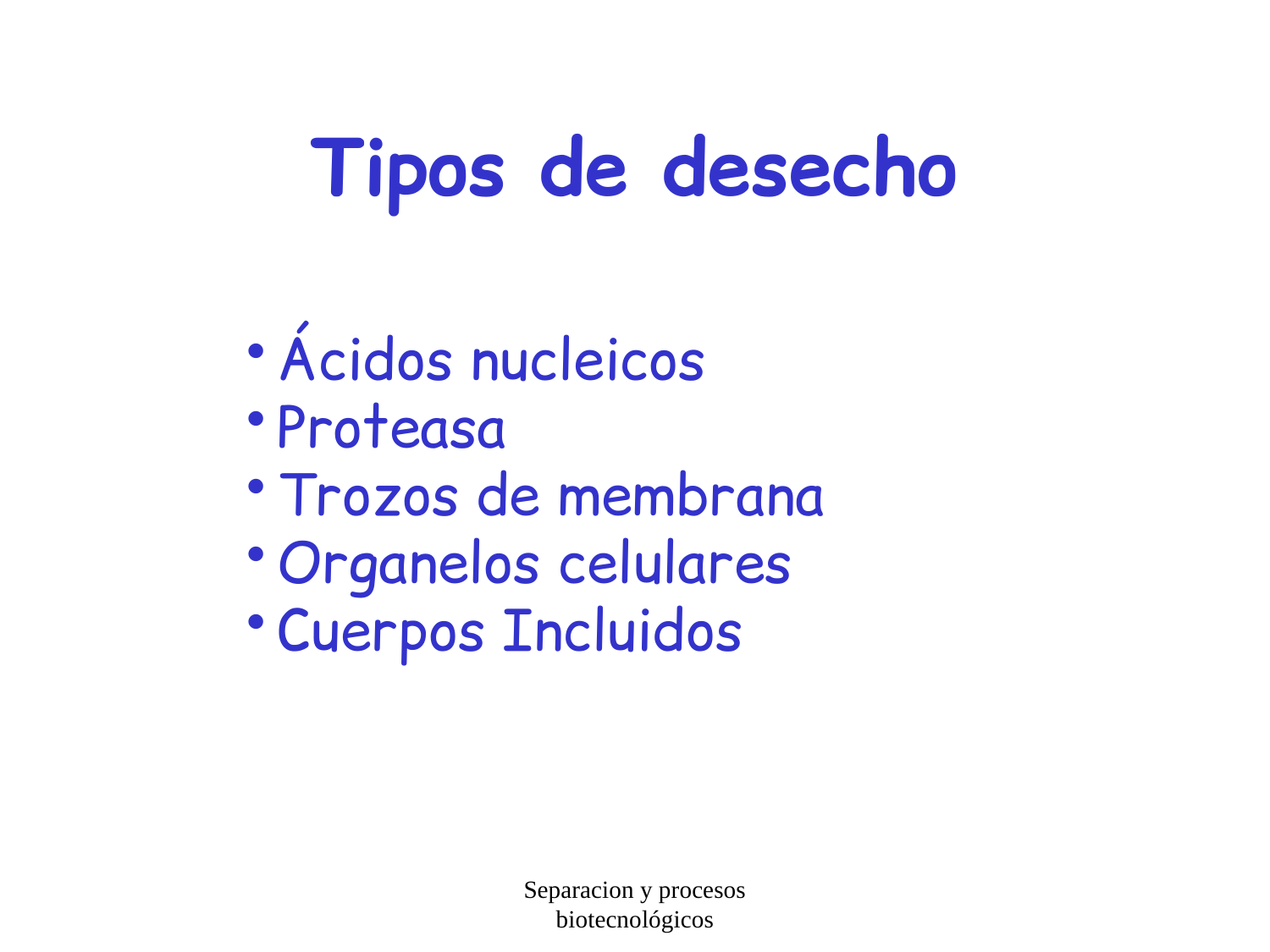

# Tipos de desecho
Ácidos nucleicos
Proteasa
Trozos de membrana
Organelos celulares
Cuerpos Incluidos
Separacion y procesos biotecnológicos